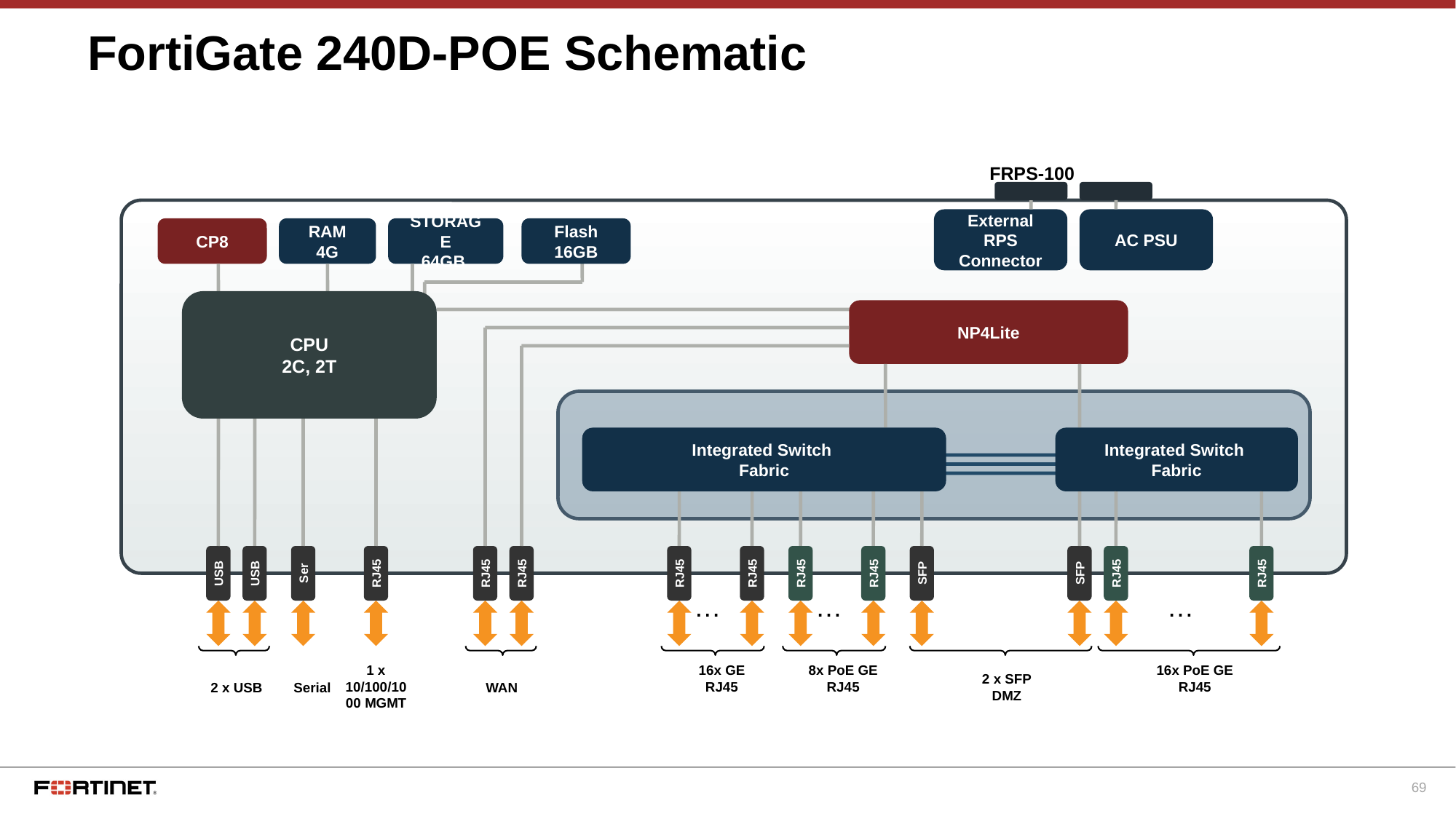

# FortiGate 240D-POE Schematic
FRPS-100

External RPS Connector
AC PSU
CP8
RAM
4G
STORAGE
64GB
Flash
16GB

CPU
2C, 2T
NP4Lite

Integrated Switch
Fabric
Integrated Switch
Fabric

USB
USB
Ser
RJ45
RJ45
RJ45
SFP
SFP
RJ45
RJ45
RJ45
RJ45
RJ45
RJ45
…
…
…

1 x 10/100/1000 MGMT
16x GE
RJ45

8x PoE GE
RJ45

16x PoE GE
RJ45

2 x SFP
DMZ
2 x USB
Serial
WAN